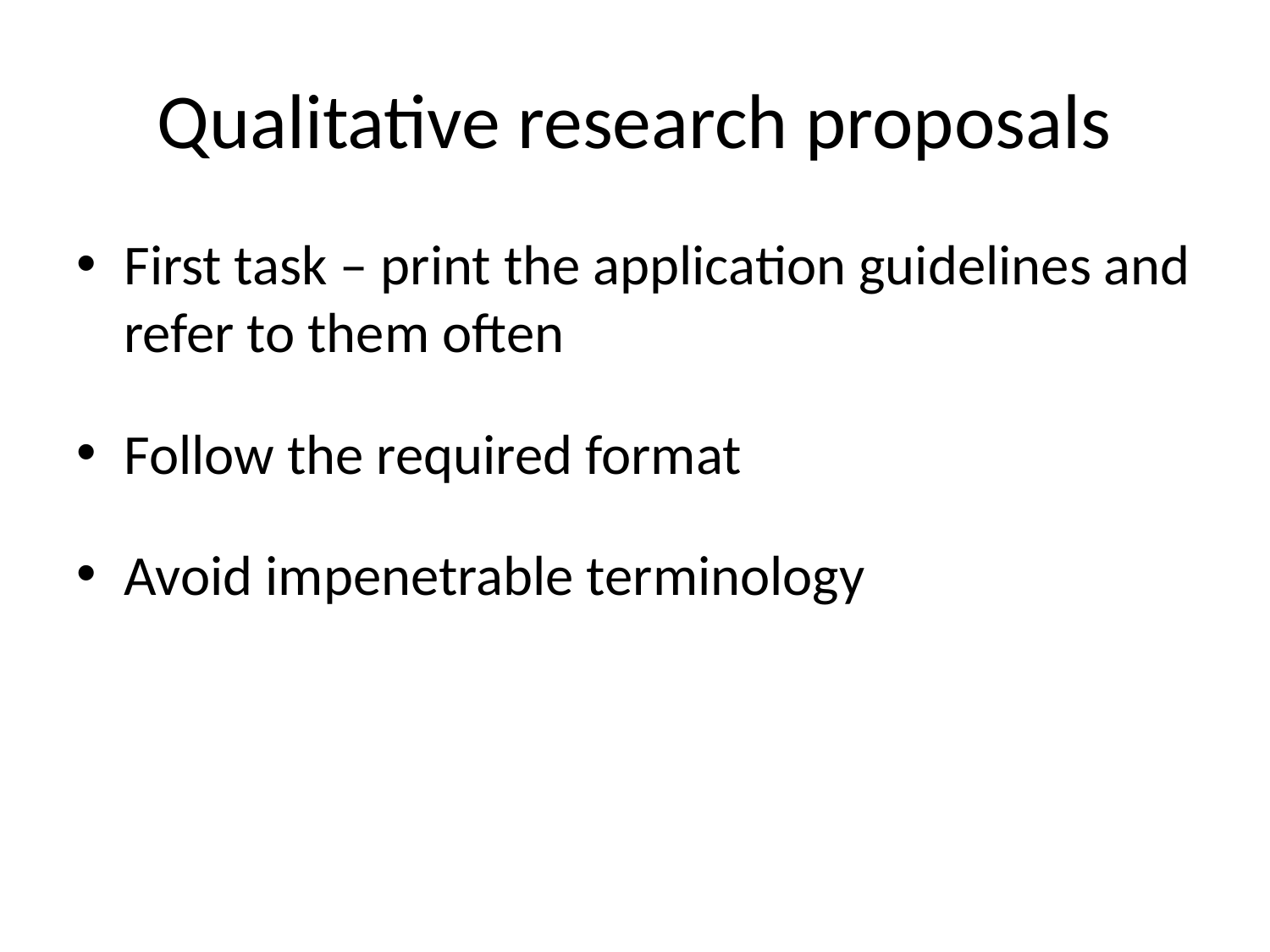

# Qualitative research proposals
First task – print the application guidelines and refer to them often
Follow the required format
Avoid impenetrable terminology